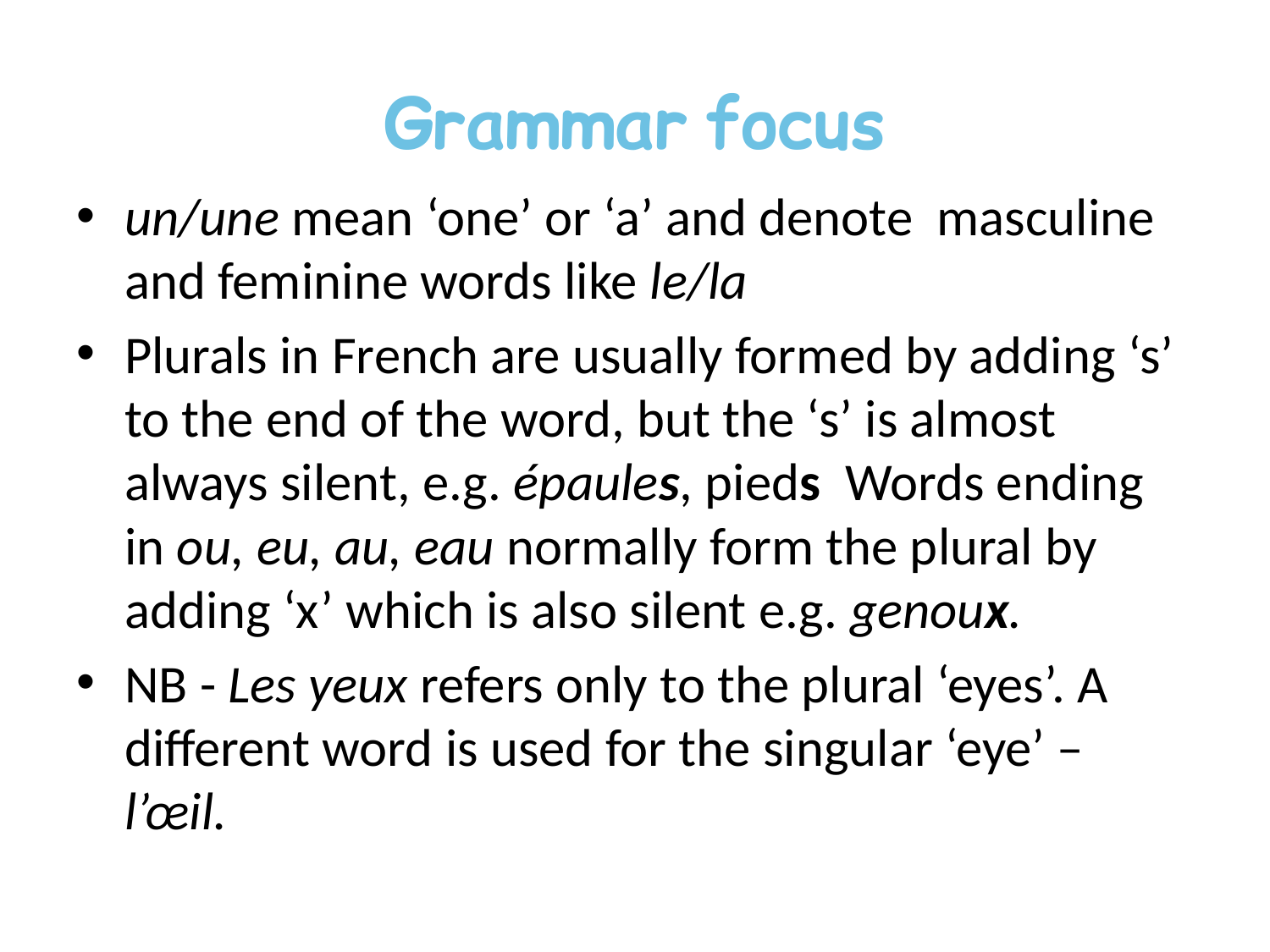

# Grammar focus
un/une mean ‘one’ or ‘a’ and denote  masculine and feminine words like le/la
Plurals in French are usually formed by adding ‘s’ to the end of the word, but the ‘s’ is almost always silent, e.g. épaules, pieds  Words ending in ou, eu, au, eau normally form the plural by adding ‘x’ which is also silent e.g. genoux.
NB - Les yeux refers only to the plural ‘eyes’. A different word is used for the singular ‘eye’ – l’œil.